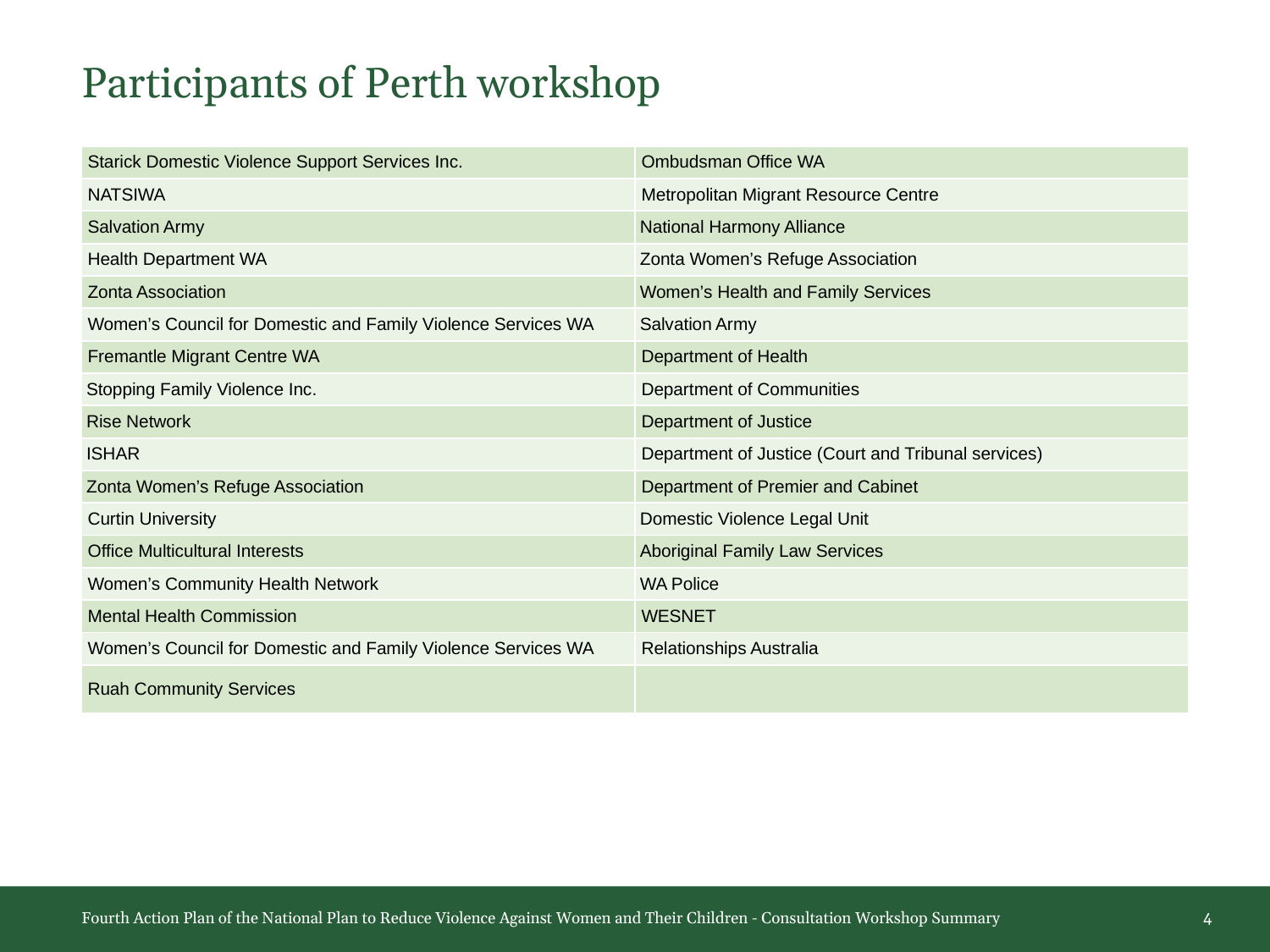

# Participants of Perth workshop
| Starick Domestic Violence Support Services Inc. | Ombudsman Office WA |
| --- | --- |
| NATSIWA | Metropolitan Migrant Resource Centre |
| Salvation Army | National Harmony Alliance |
| Health Department WA | Zonta Women’s Refuge Association |
| Zonta Association | Women’s Health and Family Services |
| Women’s Council for Domestic and Family Violence Services WA | Salvation Army |
| Fremantle Migrant Centre WA | Department of Health |
| Stopping Family Violence Inc. | Department of Communities |
| Rise Network | Department of Justice |
| ISHAR | Department of Justice (Court and Tribunal services) |
| Zonta Women’s Refuge Association | Department of Premier and Cabinet |
| Curtin University | Domestic Violence Legal Unit |
| Office Multicultural Interests | Aboriginal Family Law Services |
| Women’s Community Health Network | WA Police |
| Mental Health Commission | WESNET |
| Women’s Council for Domestic and Family Violence Services WA | Relationships Australia |
| Ruah Community Services |  |
Fourth Action Plan of the National Plan to Reduce Violence Against Women and Their Children - Consultation Workshop Summary
4